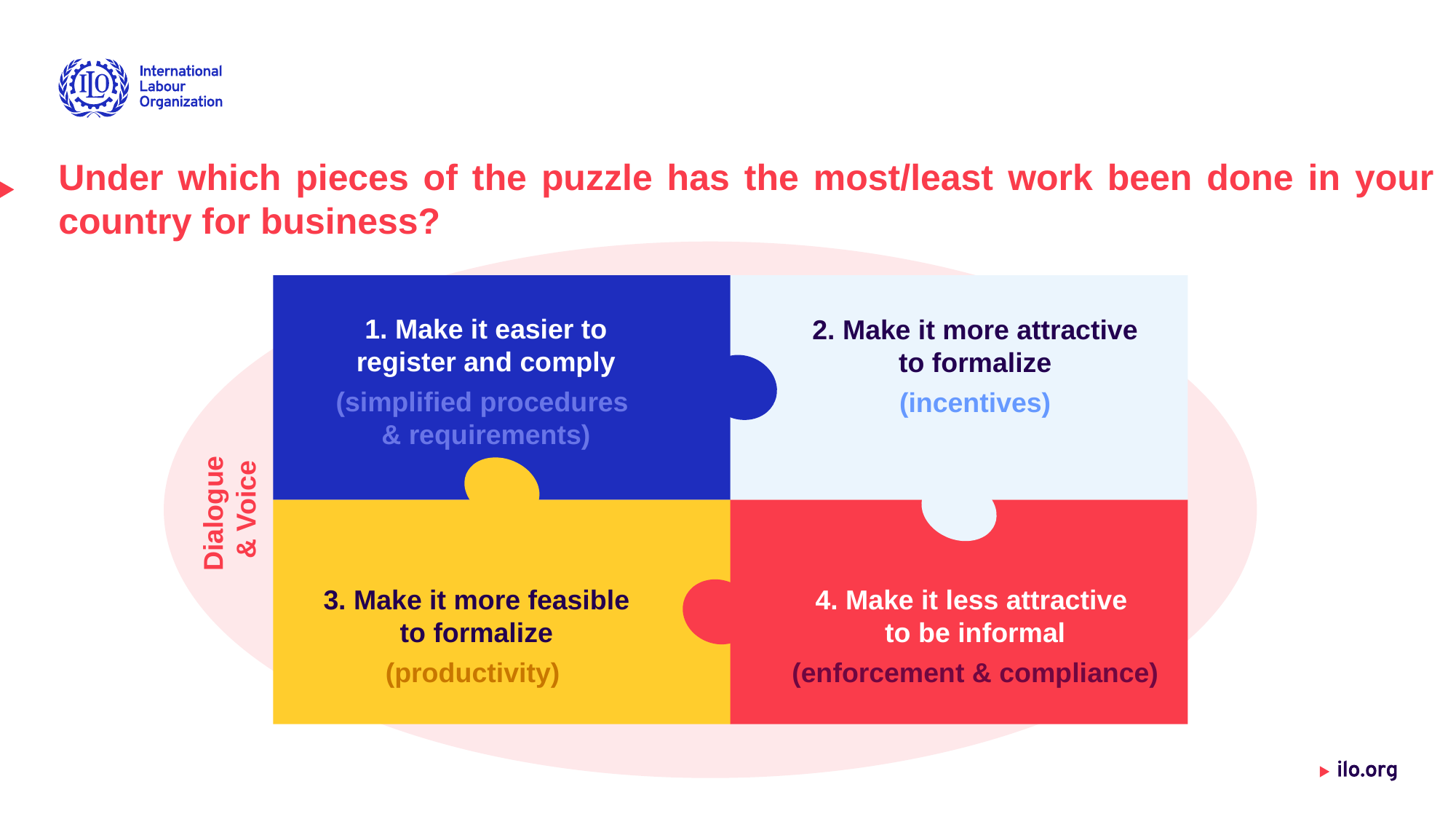

Under which pieces of the puzzle has the most/least work been done in your country for business?

#

1. Make it easier to register and comply
(simplified procedures
& requirements)
2. Make it more attractive to formalize
(incentives)
Dialogue
& Voice
3. Make it more feasible to formalize
(productivity)
4. Make it less attractive
to be informal
(enforcement & compliance)
Date: Monday / 01 / October / 2019